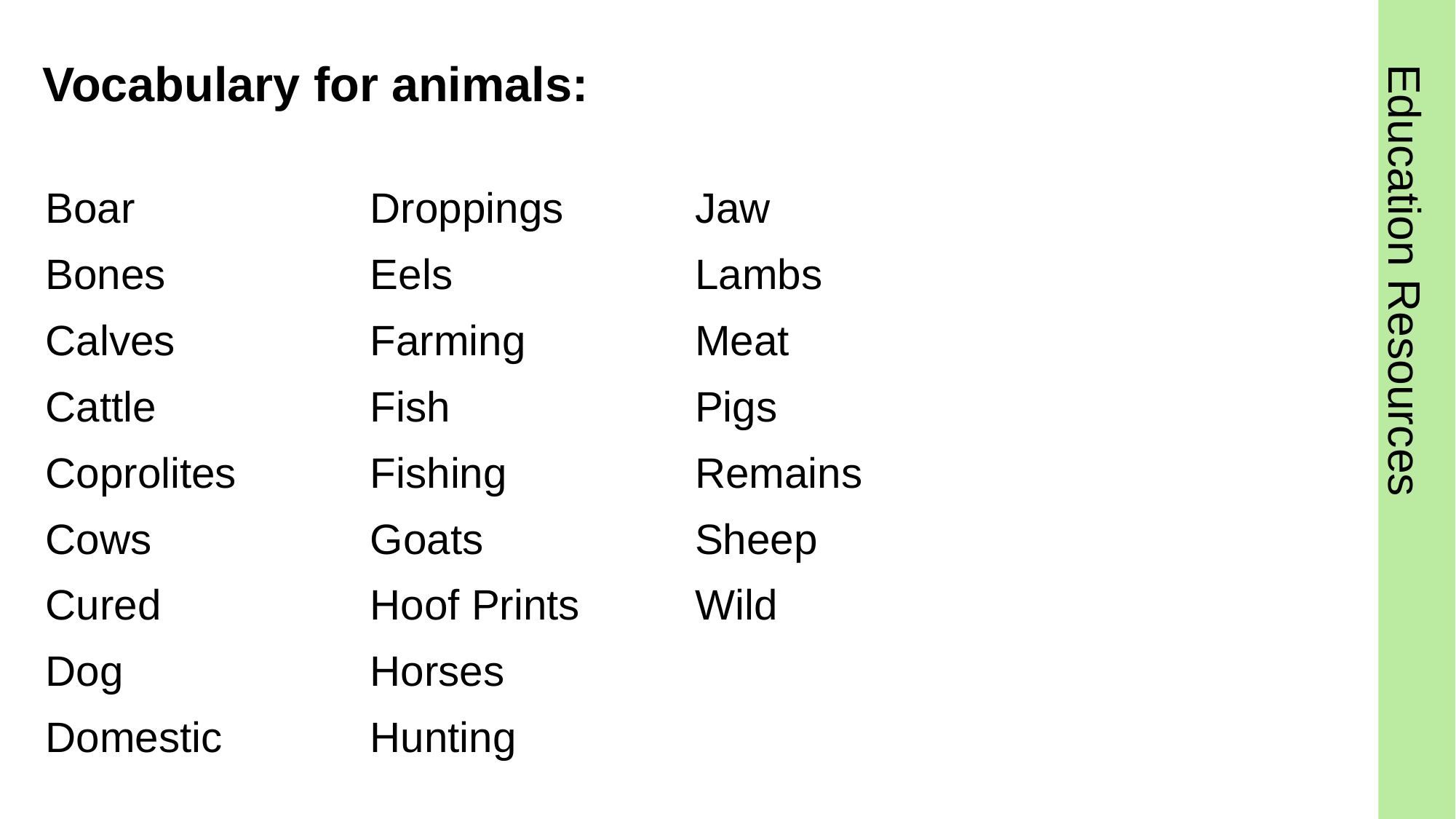

# Vocabulary for animals:
Boar
Bones
Calves
Cattle
Coprolites
Cows
Cured
Dog
Domestic
Droppings
Eels
Farming
Fish
Fishing
Goats
Hoof Prints
Horses
Hunting
Jaw
Lambs
Meat
Pigs
Remains
Sheep
Wild